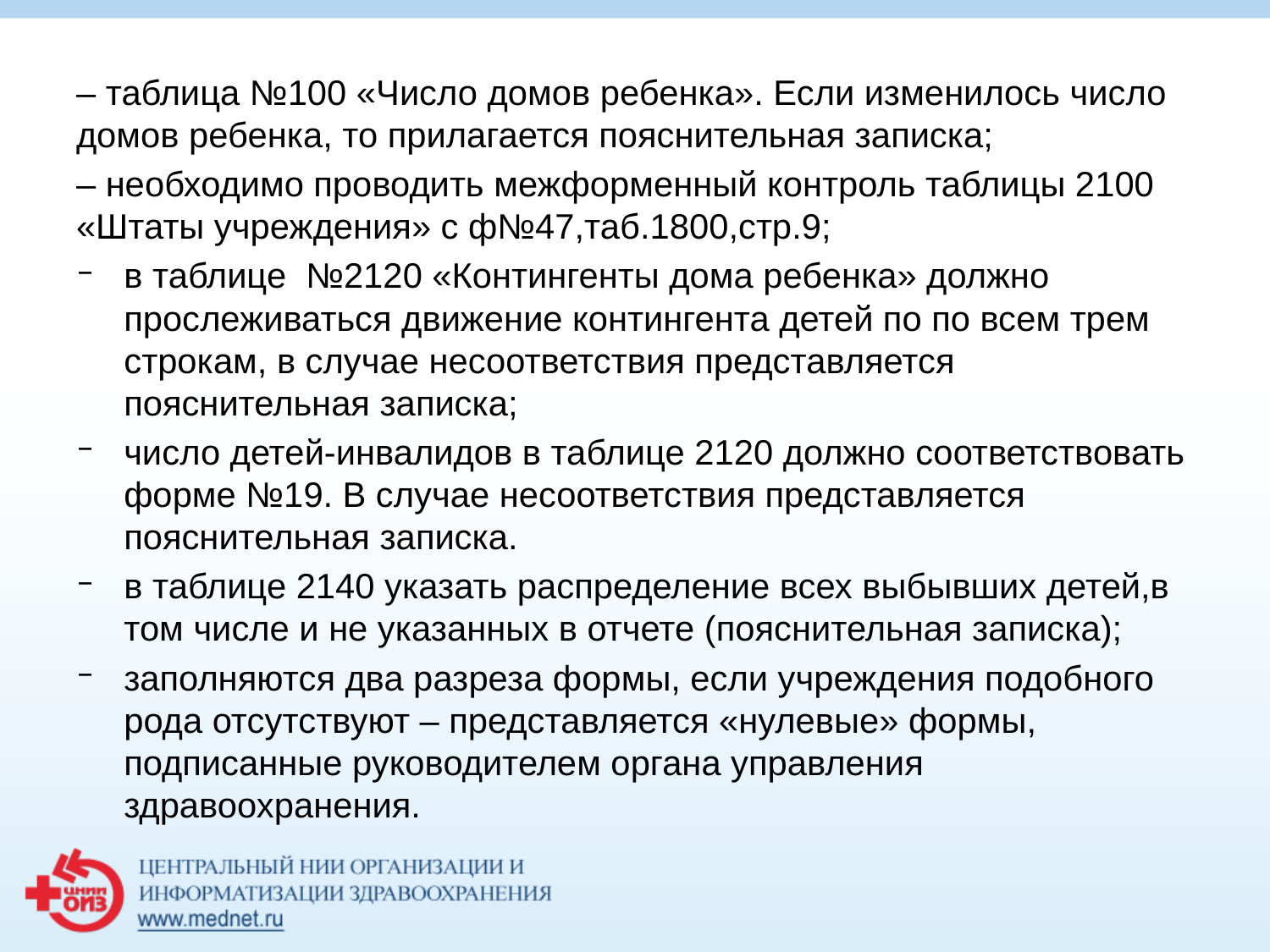

# – таблица №100 «Число домов ребенка». Если изменилось число домов ребенка, то прилагается пояснительная записка;
‒ необходимо проводить межформенный контроль таблицы 2100 «Штаты учреждения» с ф№47,таб.1800,стр.9;
в таблице  №2120 «Контингенты дома ребенка» должно прослеживаться движение контингента детей по по всем трем строкам, в случае несоответствия представляется пояснительная записка;
число детей-инвалидов в таблице 2120 должно соответствовать форме №19. В случае несоответствия представляется пояснительная записка.
в таблице 2140 указать распределение всех выбывших детей,в том числе и не указанных в отчете (пояснительная записка);
заполняются два разреза формы, если учреждения подобного рода отсутствуют – представляется «нулевые» формы, подписанные руководителем органа управления здравоохранения.